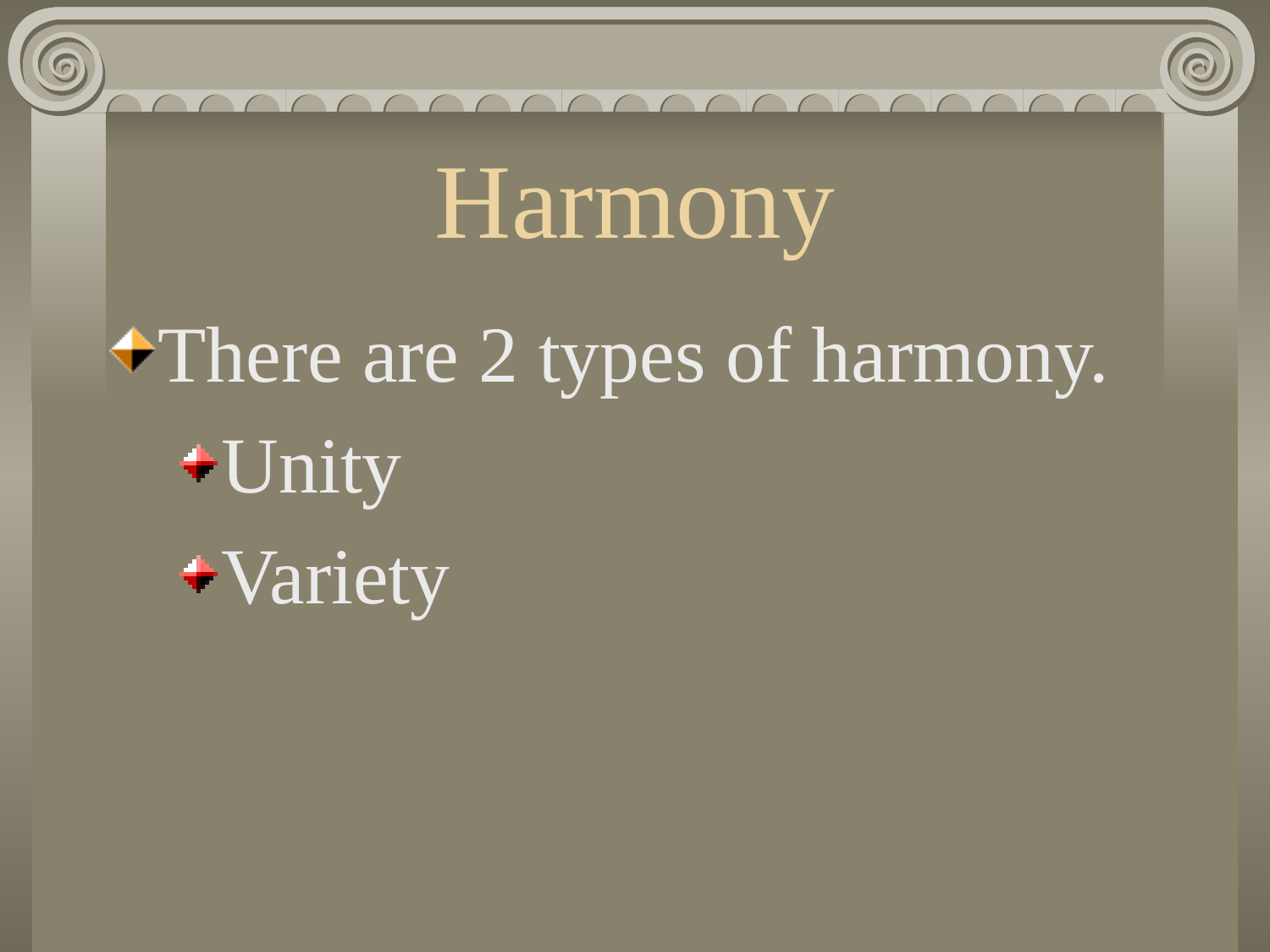

# Harmony
There are 2 types of harmony.
Unity
Variety